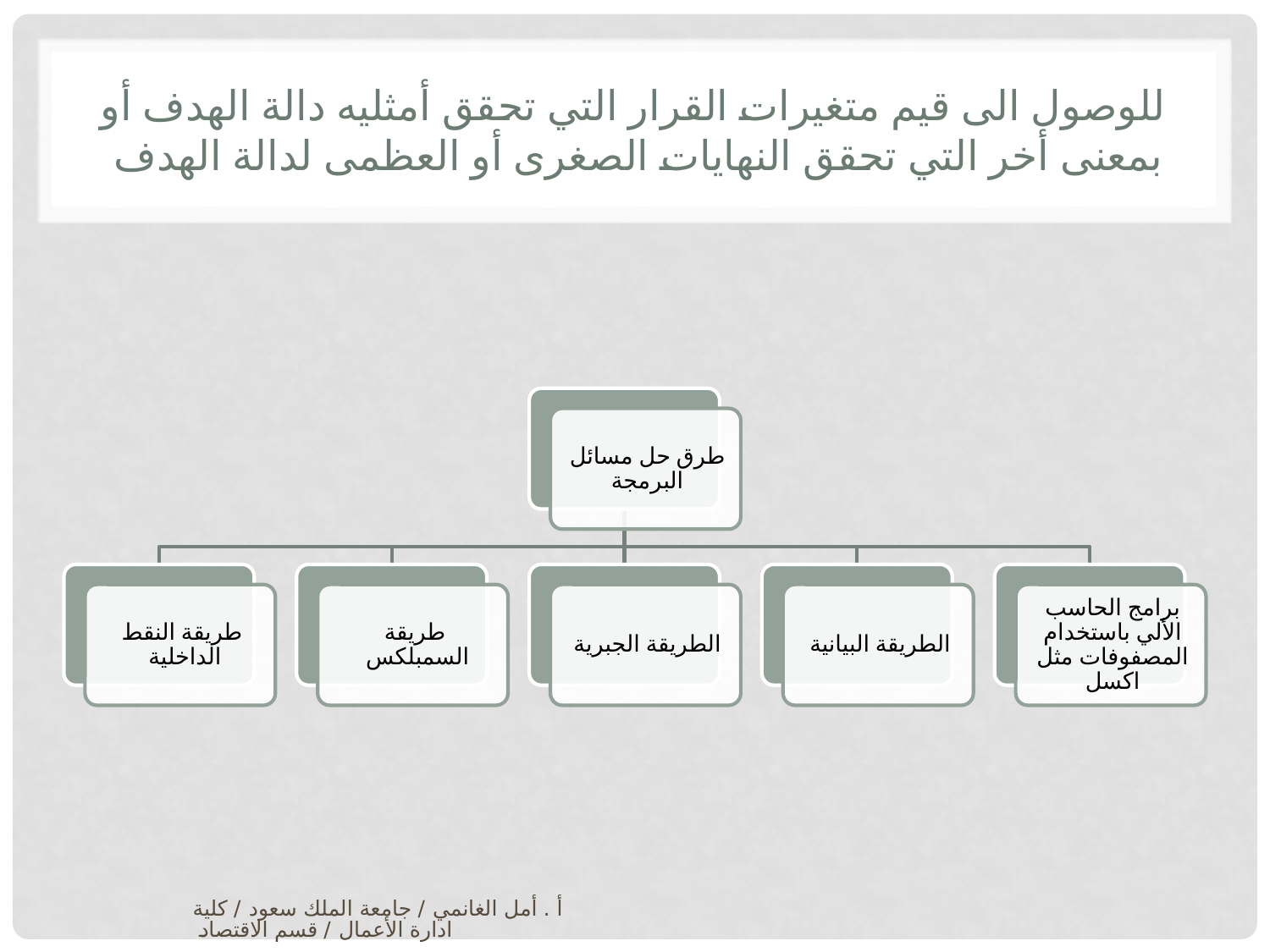

# للوصول الى قيم متغيرات القرار التي تحقق أمثليه دالة الهدف أو بمعنى أخر التي تحقق النهايات الصغرى أو العظمى لدالة الهدف
طرق حل مسائل البرمجة
طريقة النقط الداخلية
طريقة السمبلكس
الطريقة الجبرية
الطريقة البيانية
برامج الحاسب الألي باستخدام المصفوفات مثل اكسل
أ . أمل الغانمي / جامعة الملك سعود / كلية ادارة الأعمال / قسم الاقتصاد